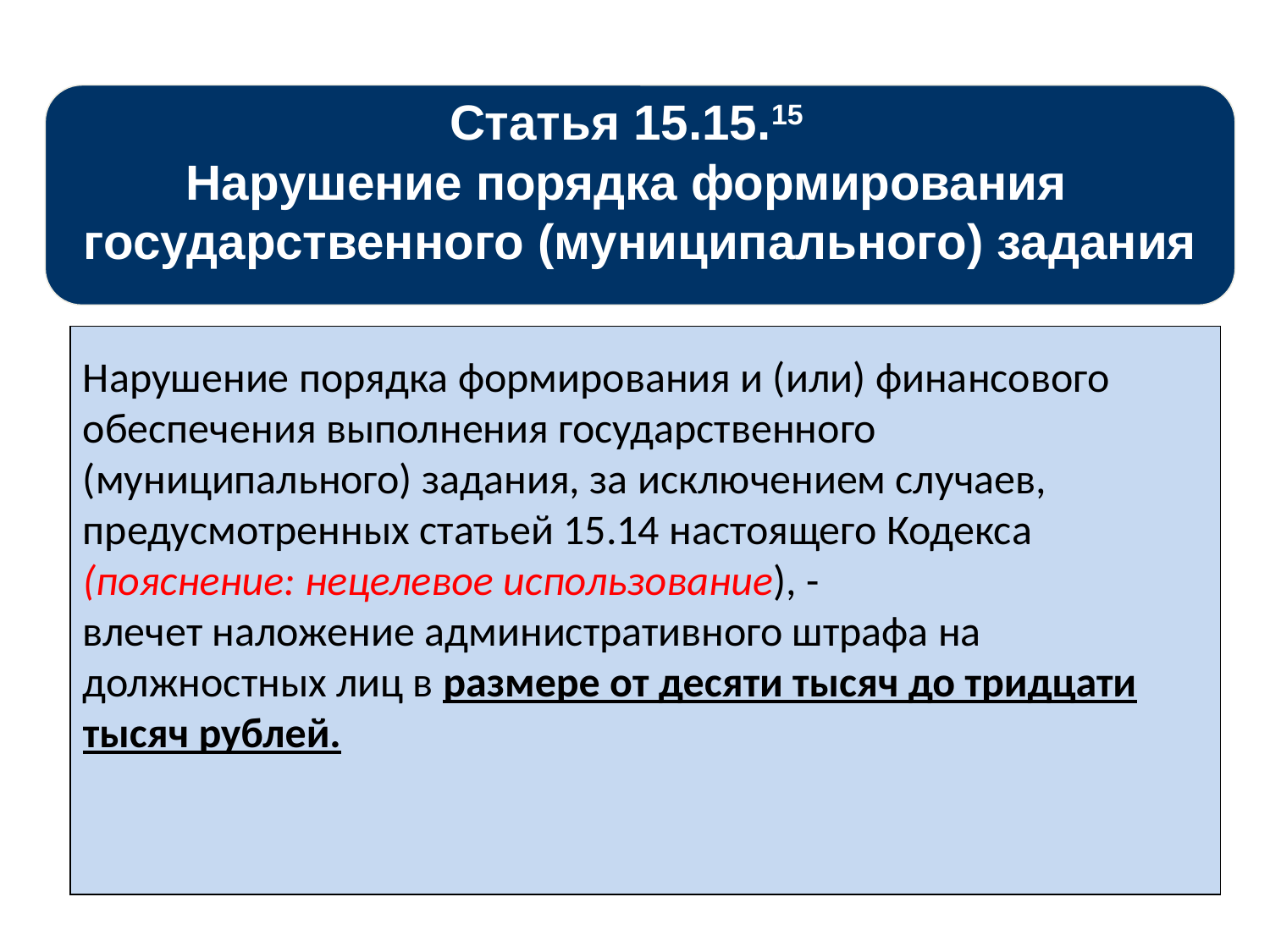

Статья 15.15.15
Нарушение порядка формирования
государственного (муниципального) задания

Нарушение порядка формирования и (или) финансового обеспечения выполнения государственного (муниципального) задания, за исключением случаев, предусмотренных статьей 15.14 настоящего Кодекса (пояснение: нецелевое использование), -
влечет наложение административного штрафа на должностных лиц в размере от десяти тысяч до тридцати тысяч рублей.